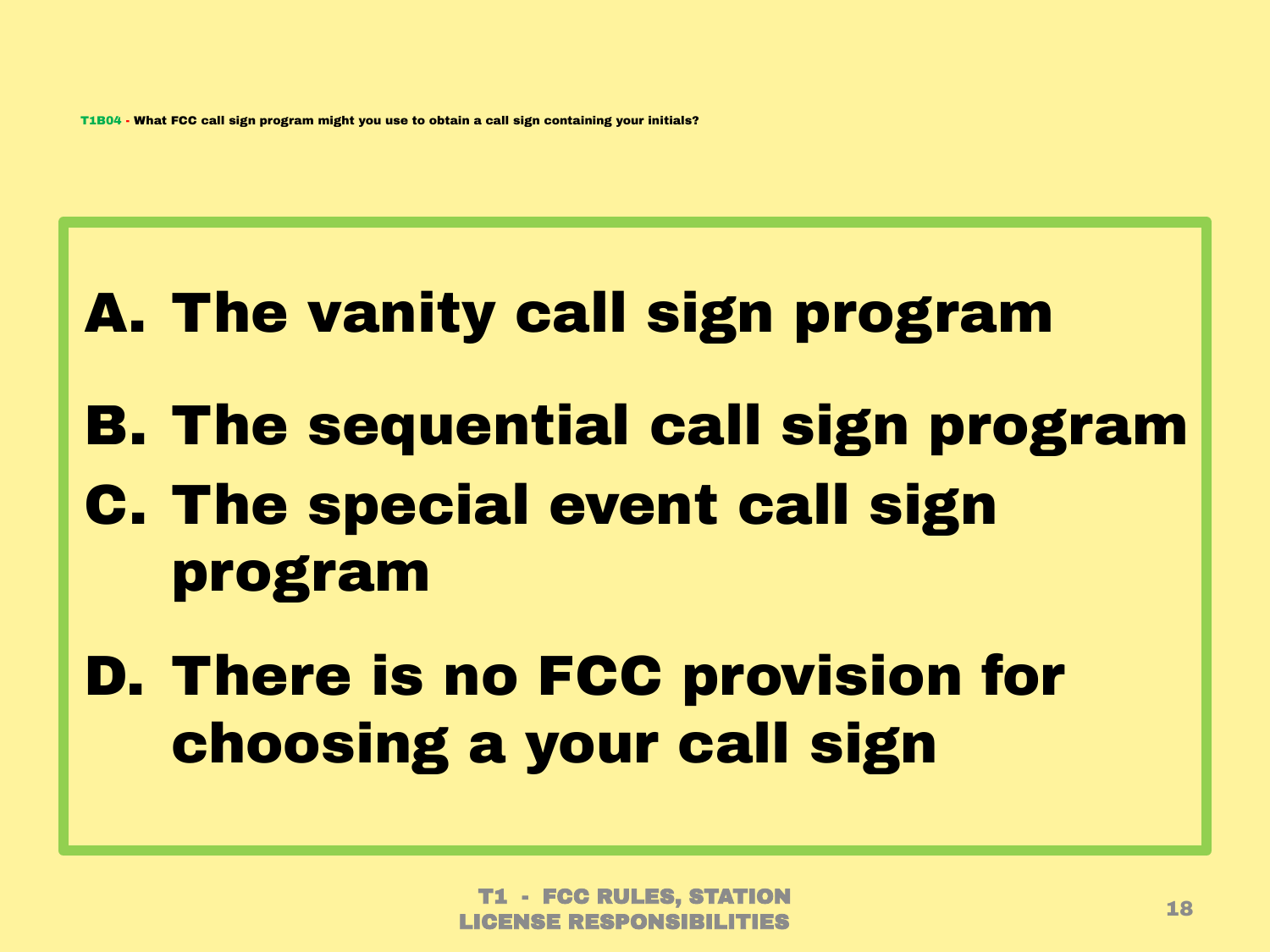

# T1B04 - What FCC call sign program might you use to obtain a call sign containing your initials?

The vanity call sign program
The sequential call sign program
The special event call sign program

There is no FCC provision for choosing a your call sign

T1  -  FCC RULES, STATION LICENSE RESPONSIBILITIES
18